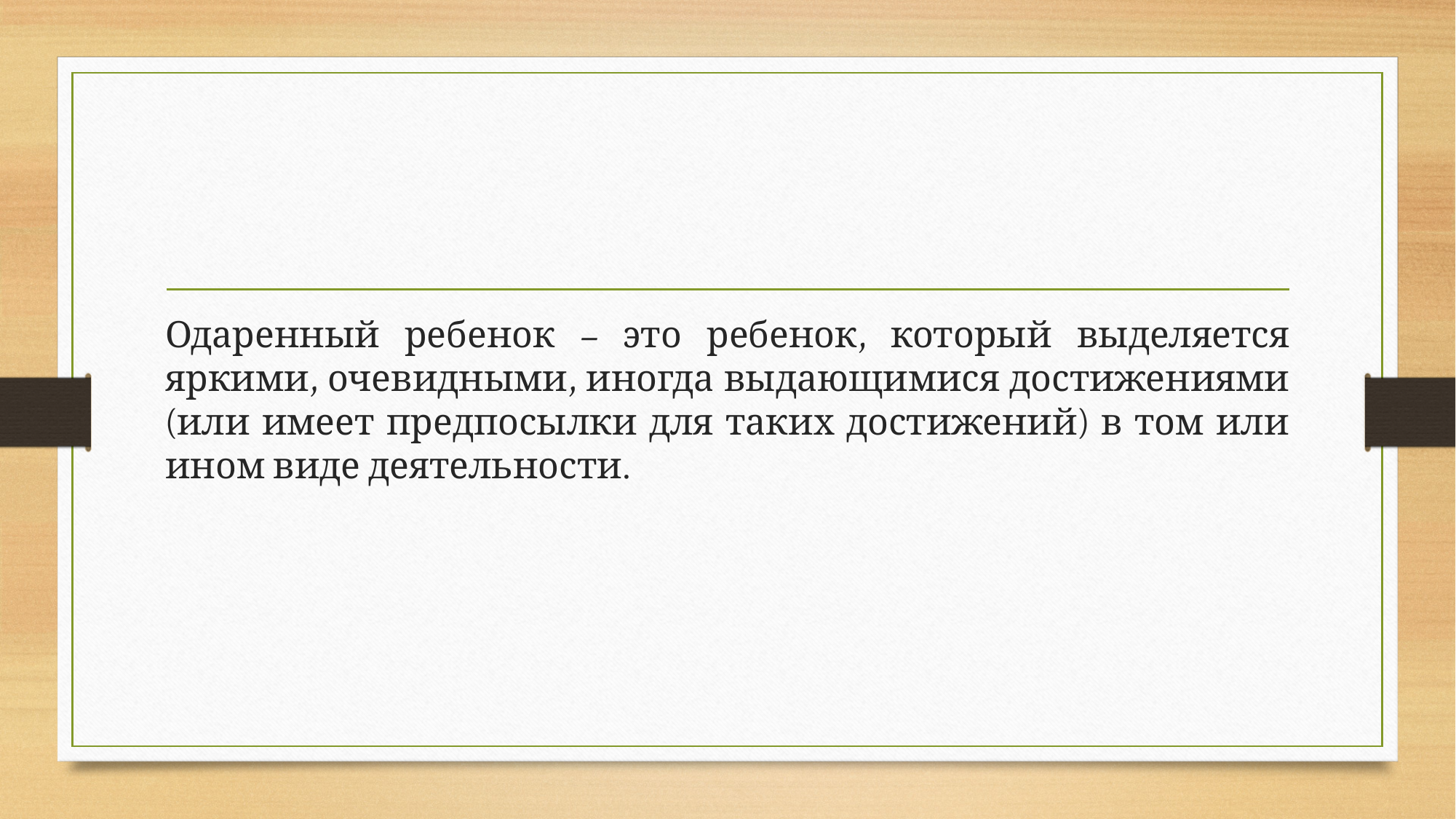

Одаренный ребенок – это ребенок, который выделяется яркими, очевидными, иногда выдающимися достижениями (или имеет предпосылки для таких достижений) в том или ином виде деятельности.